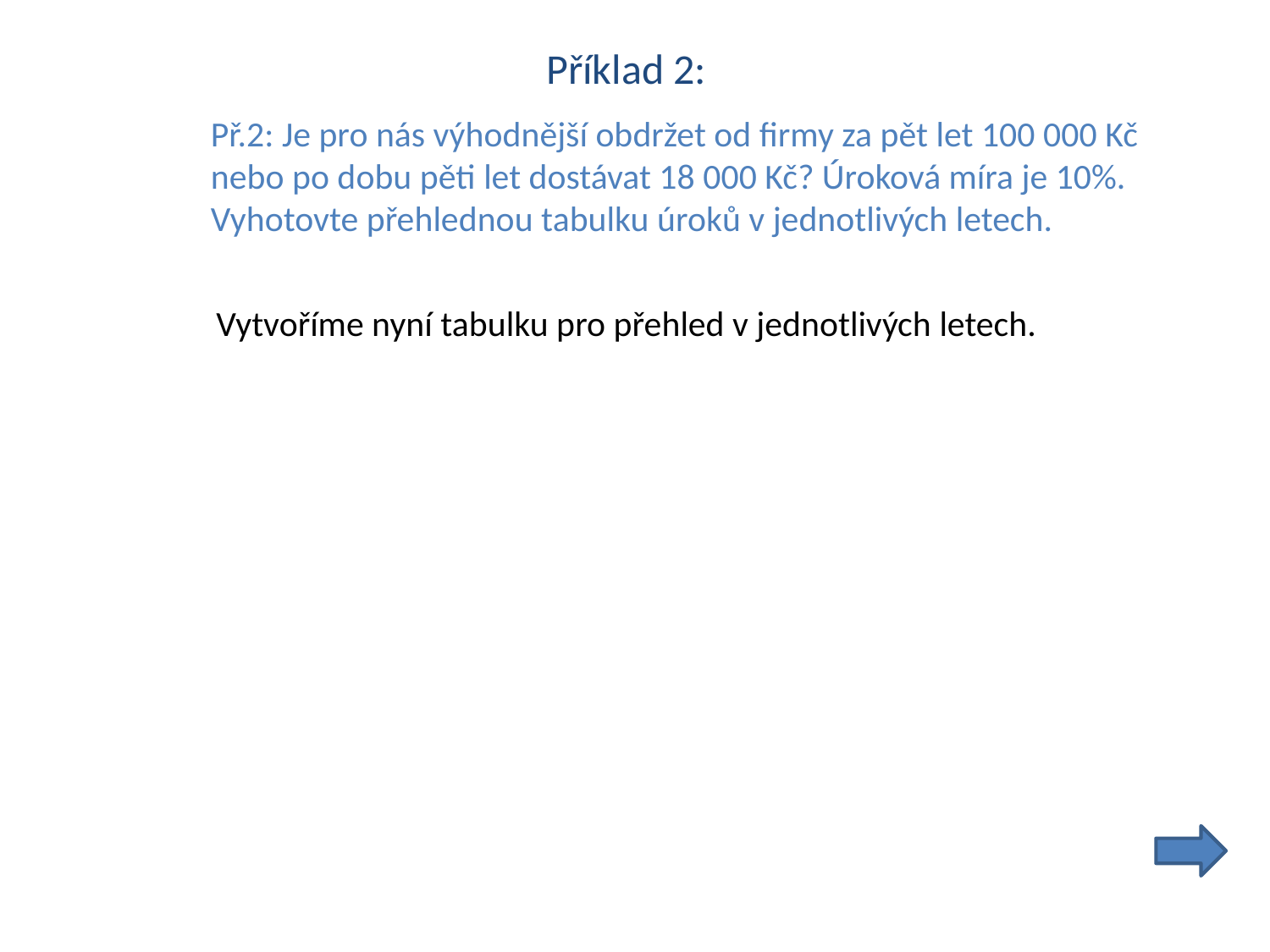

Příklad 2:
Př.2: Je pro nás výhodnější obdržet od firmy za pět let 100 000 Kč
nebo po dobu pěti let dostávat 18 000 Kč? Úroková míra je 10%.
Vyhotovte přehlednou tabulku úroků v jednotlivých letech.

Vytvoříme nyní tabulku pro přehled v jednotlivých letech.